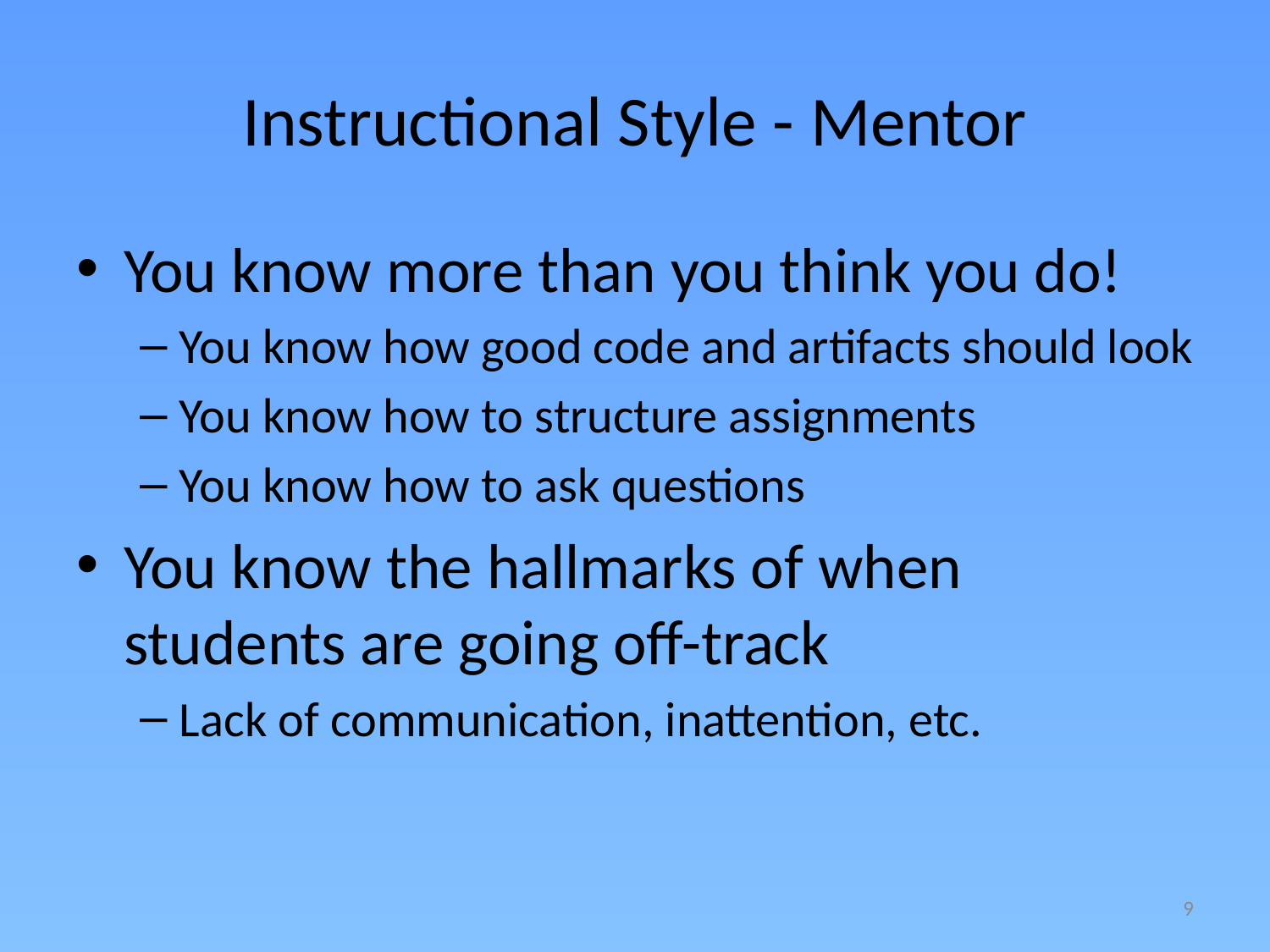

# Instructional Style - Mentor
You know more than you think you do!
You know how good code and artifacts should look
You know how to structure assignments
You know how to ask questions
You know the hallmarks of when students are going off-track
Lack of communication, inattention, etc.
9